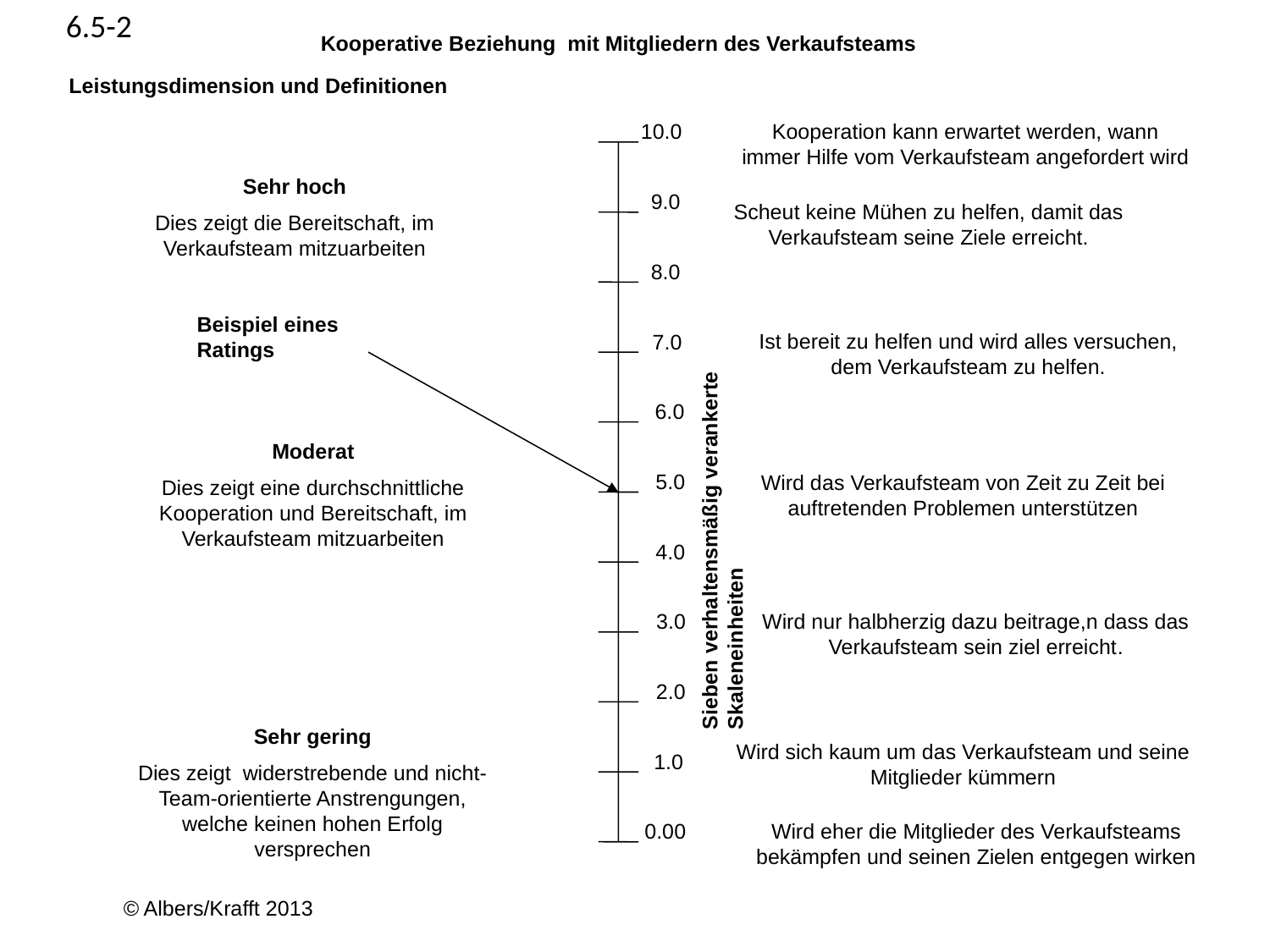

6.5-2
Kooperative Beziehung  mit Mitgliedern des Verkaufsteams
Leistungsdimension und Definitionen
10.0
Kooperation kann erwartet werden, wann immer Hilfe vom Verkaufsteam angefordert wird

Sehr hoch
Dies zeigt die Bereitschaft, im Verkaufsteam mitzuarbeiten
9.0
Scheut keine Mühen zu helfen, damit das Verkaufsteam seine Ziele erreicht.

8.0

Beispiel eines Ratings
7.0
Ist bereit zu helfen und wird alles versuchen, dem Verkaufsteam zu helfen.

6.0

Moderat
Dies zeigt eine durchschnittliche Kooperation und Bereitschaft, im Verkaufsteam mitzuarbeiten
Sieben verhaltensmäßig verankerte Skaleneinheiten
5.0
Wird das Verkaufsteam von Zeit zu Zeit bei auftretenden Problemen unterstützen

4.0

3.0
Wird nur halbherzig dazu beitrage,n dass das Verkaufsteam sein ziel erreicht.

2.0

Sehr gering
Dies zeigt  widerstrebende und nicht-Team-orientierte Anstrengungen, welche keinen hohen Erfolg versprechen
Wird sich kaum um das Verkaufsteam und seine Mitglieder kümmern
1.0

0.00
Wird eher die Mitglieder des Verkaufsteams bekämpfen und seinen Zielen entgegen wirken

© Albers/Krafft 2013